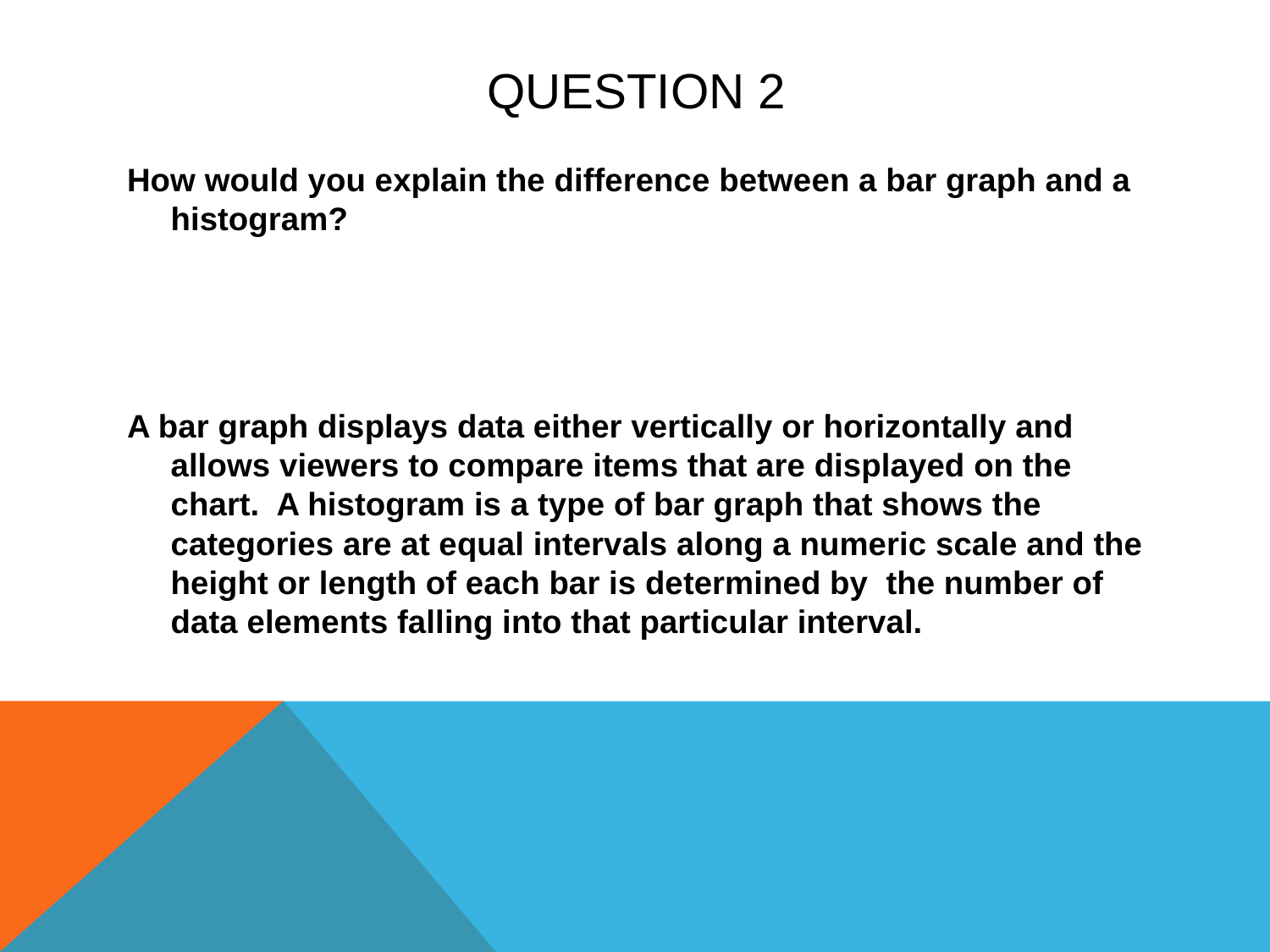

# Question 2
How would you explain the difference between a bar graph and a histogram?

A bar graph displays data either vertically or horizontally and allows viewers to compare items that are displayed on the chart.  A histogram is a type of bar graph that shows the categories are at equal intervals along a numeric scale and the height or length of each bar is determined by  the number of data elements falling into that particular interval.